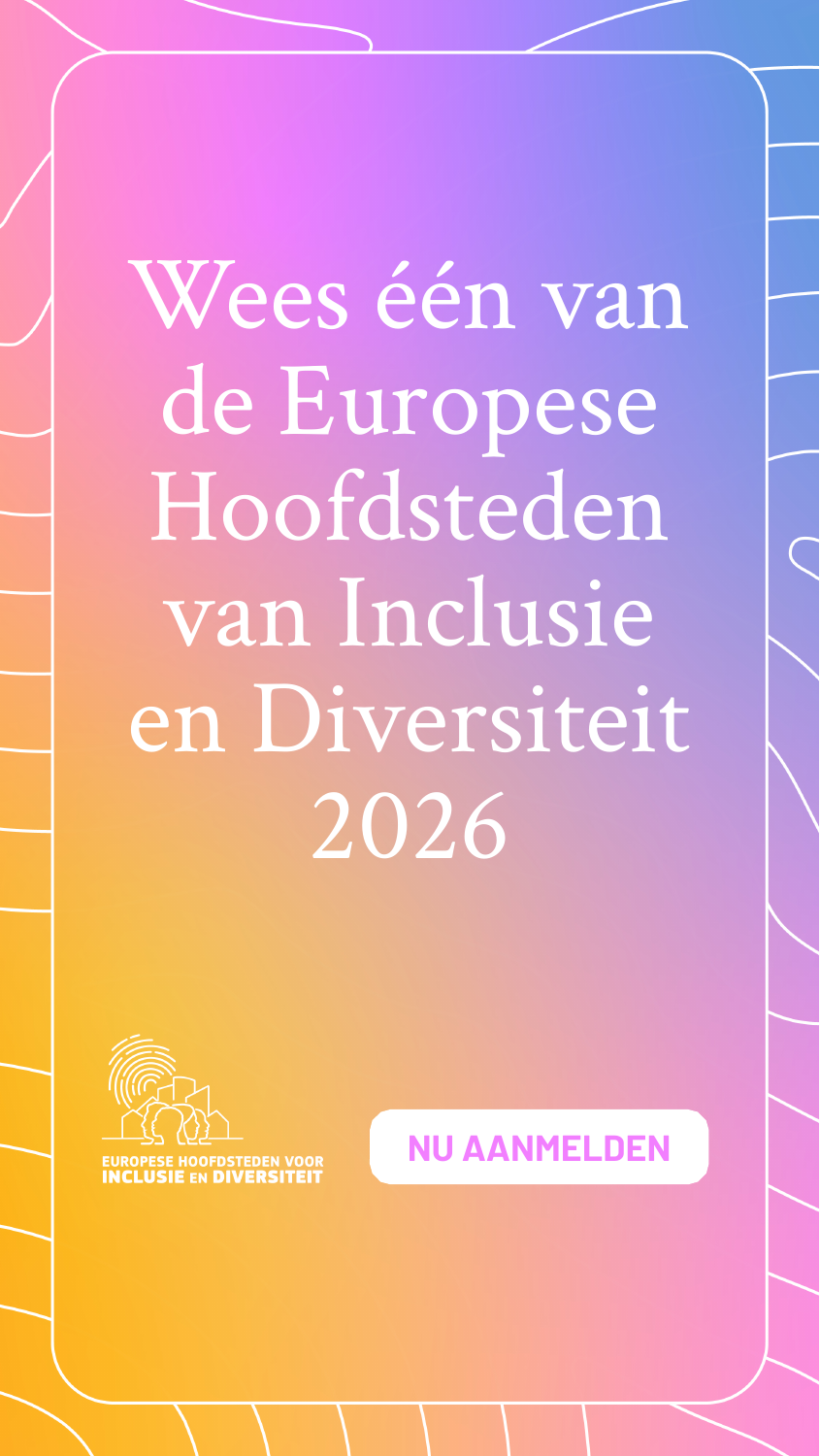

# Wees één van de Europese Hoofdsteden van Inclusie en Diversiteit 2026
NU AANMELDEN